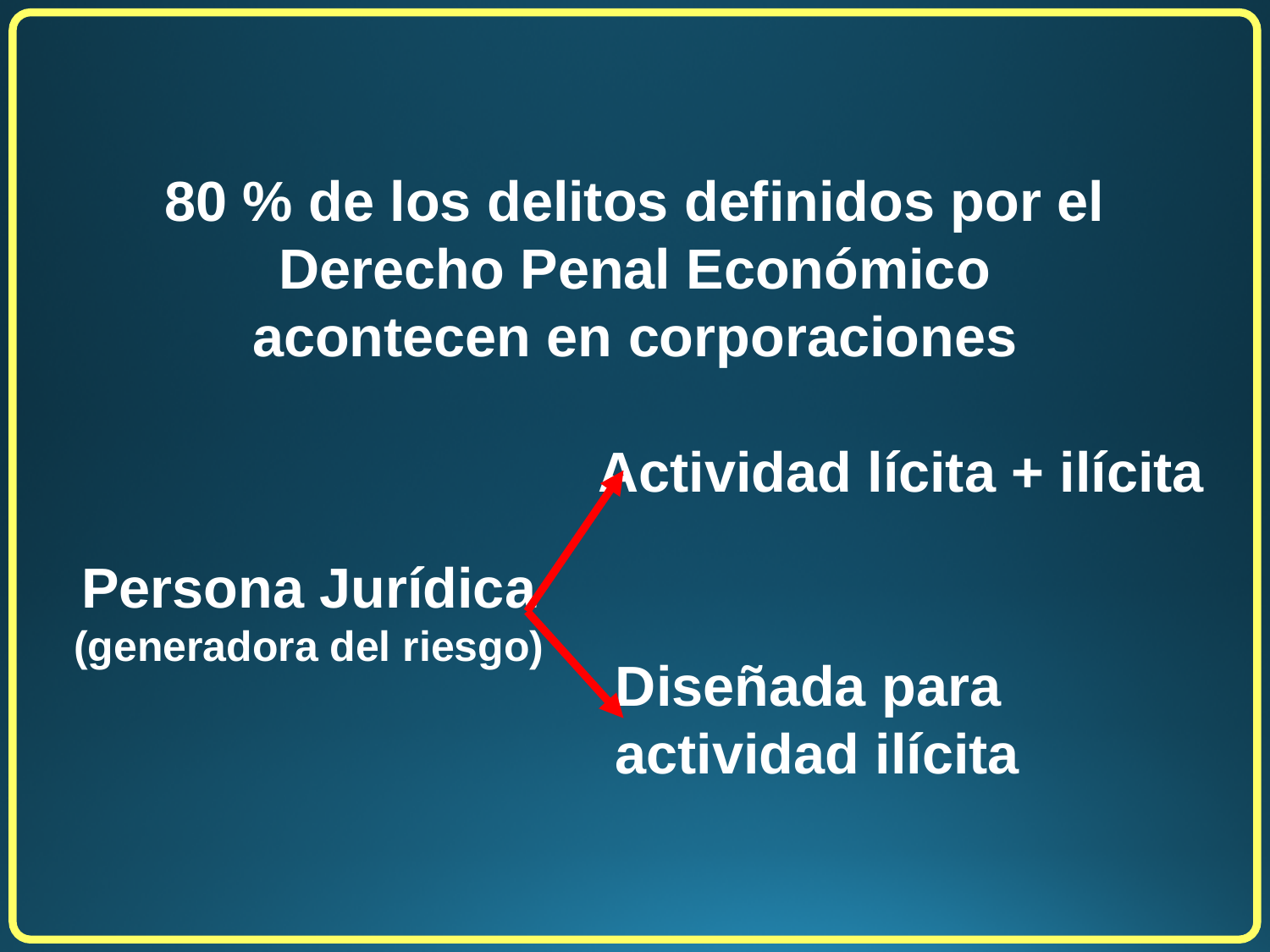

80 % de los delitos definidos por el Derecho Penal Económico acontecen en corporaciones
Actividad lícita + ilícita
Diseñada para
actividad ilícita
Persona Jurídica
(generadora del riesgo)